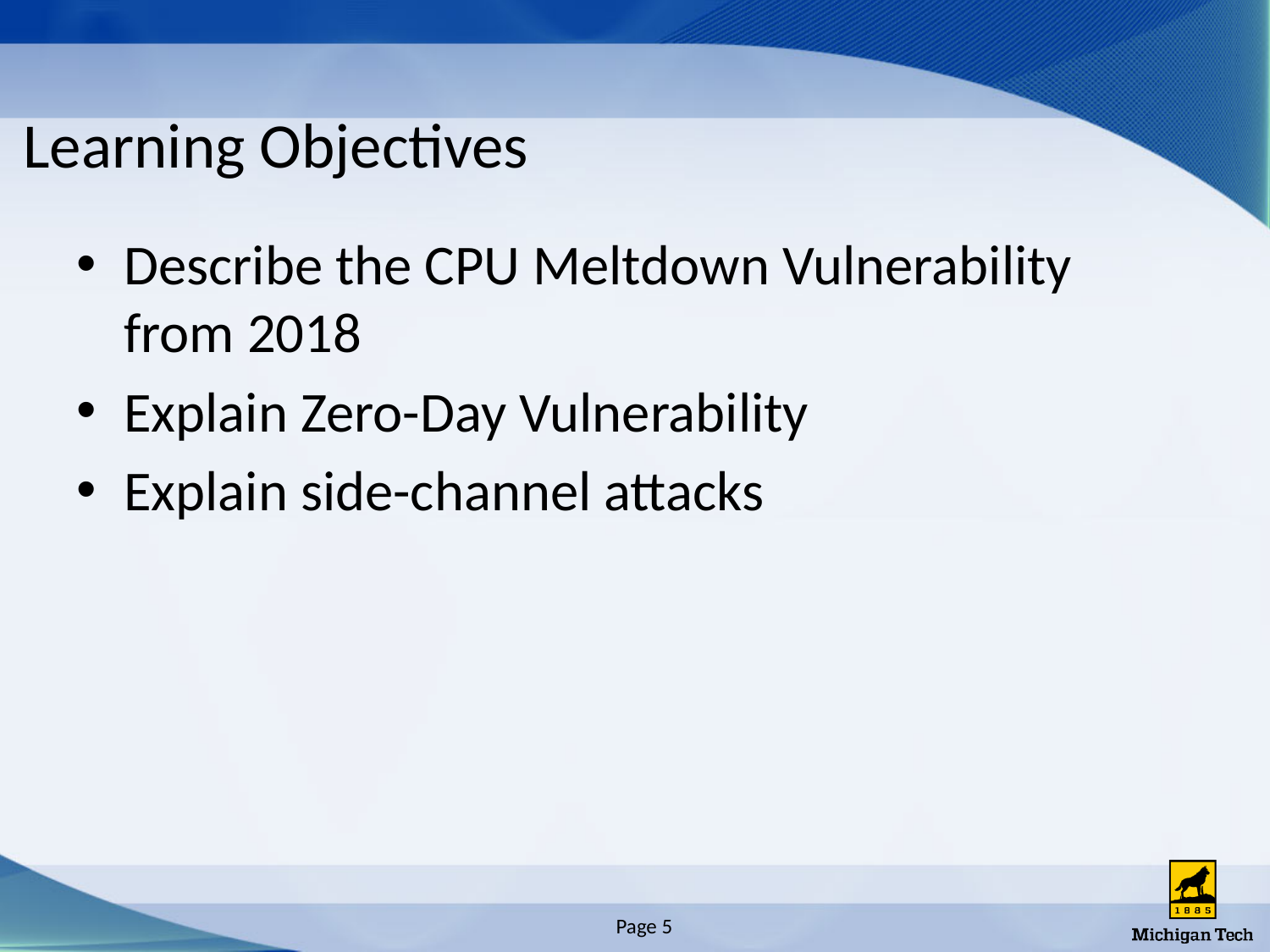

# Learning Objectives
Describe the CPU Meltdown Vulnerability from 2018
Explain Zero-Day Vulnerability
Explain side-channel attacks